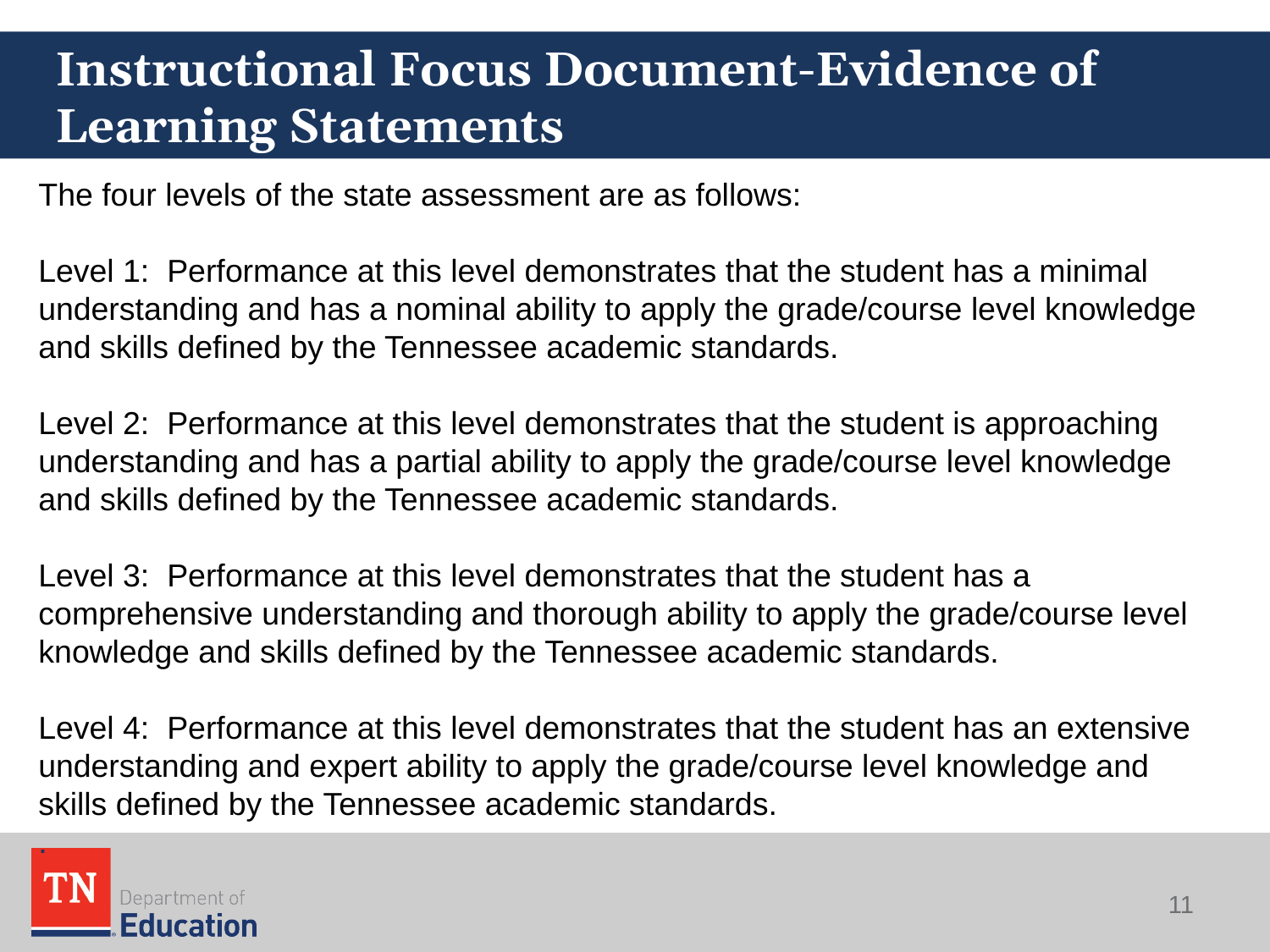

# Instructional Focus Document-Evidence of Learning Statements
The four levels of the state assessment are as follows:

Level 1:  Performance at this level demonstrates that the student has a minimal understanding and has a nominal ability to apply the grade/course level knowledge and skills defined by the Tennessee academic standards.

Level 2:  Performance at this level demonstrates that the student is approaching understanding and has a partial ability to apply the grade/course level knowledge and skills defined by the Tennessee academic standards.

Level 3:  Performance at this level demonstrates that the student has a comprehensive understanding and thorough ability to apply the grade/course level knowledge and skills defined by the Tennessee academic standards.

Level 4:  Performance at this level demonstrates that the student has an extensive understanding and expert ability to apply the grade/course level knowledge and skills defined by the Tennessee academic standards.
.

11